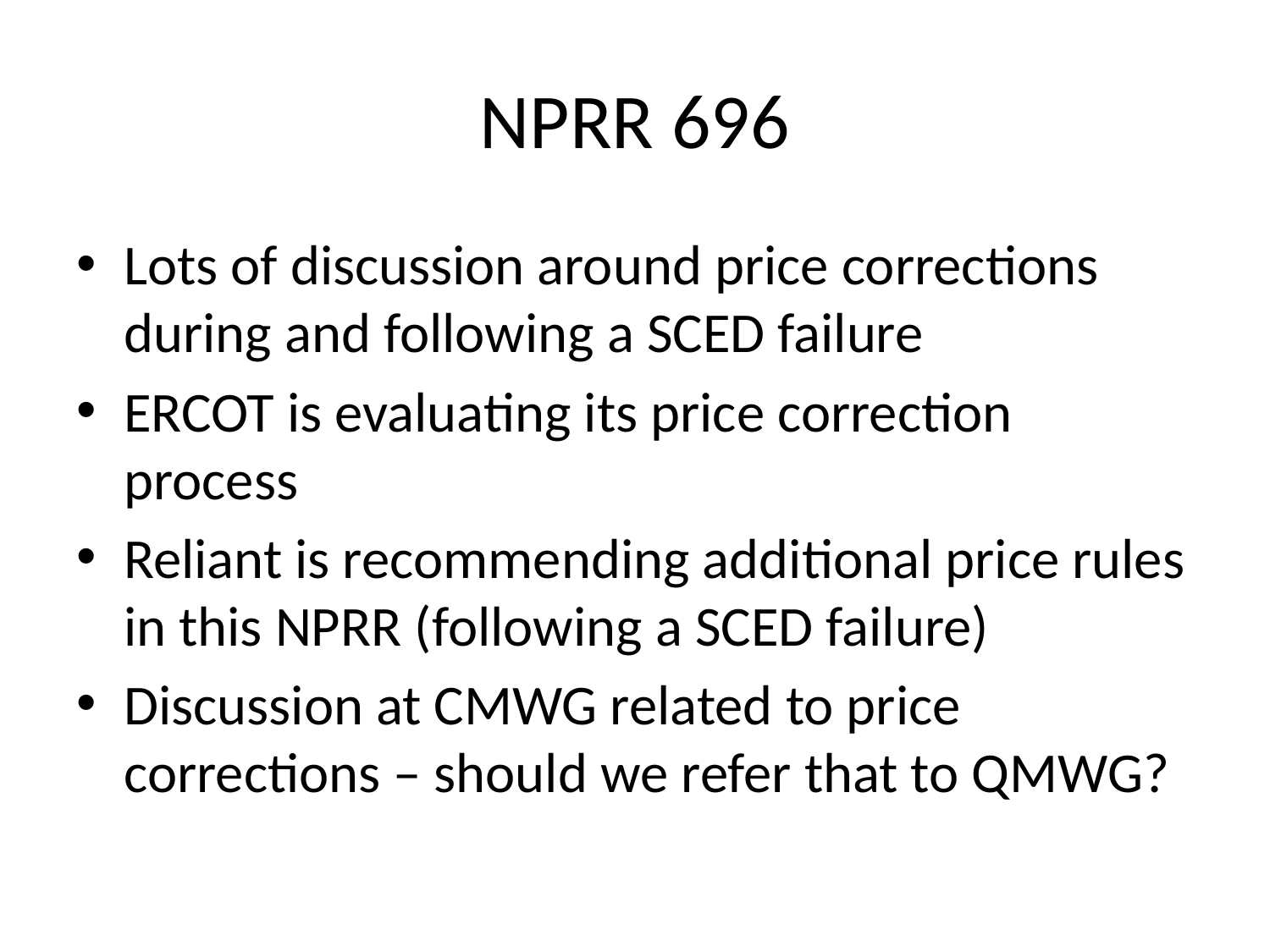

# NPRR 696
Lots of discussion around price corrections during and following a SCED failure
ERCOT is evaluating its price correction process
Reliant is recommending additional price rules in this NPRR (following a SCED failure)
Discussion at CMWG related to price corrections – should we refer that to QMWG?